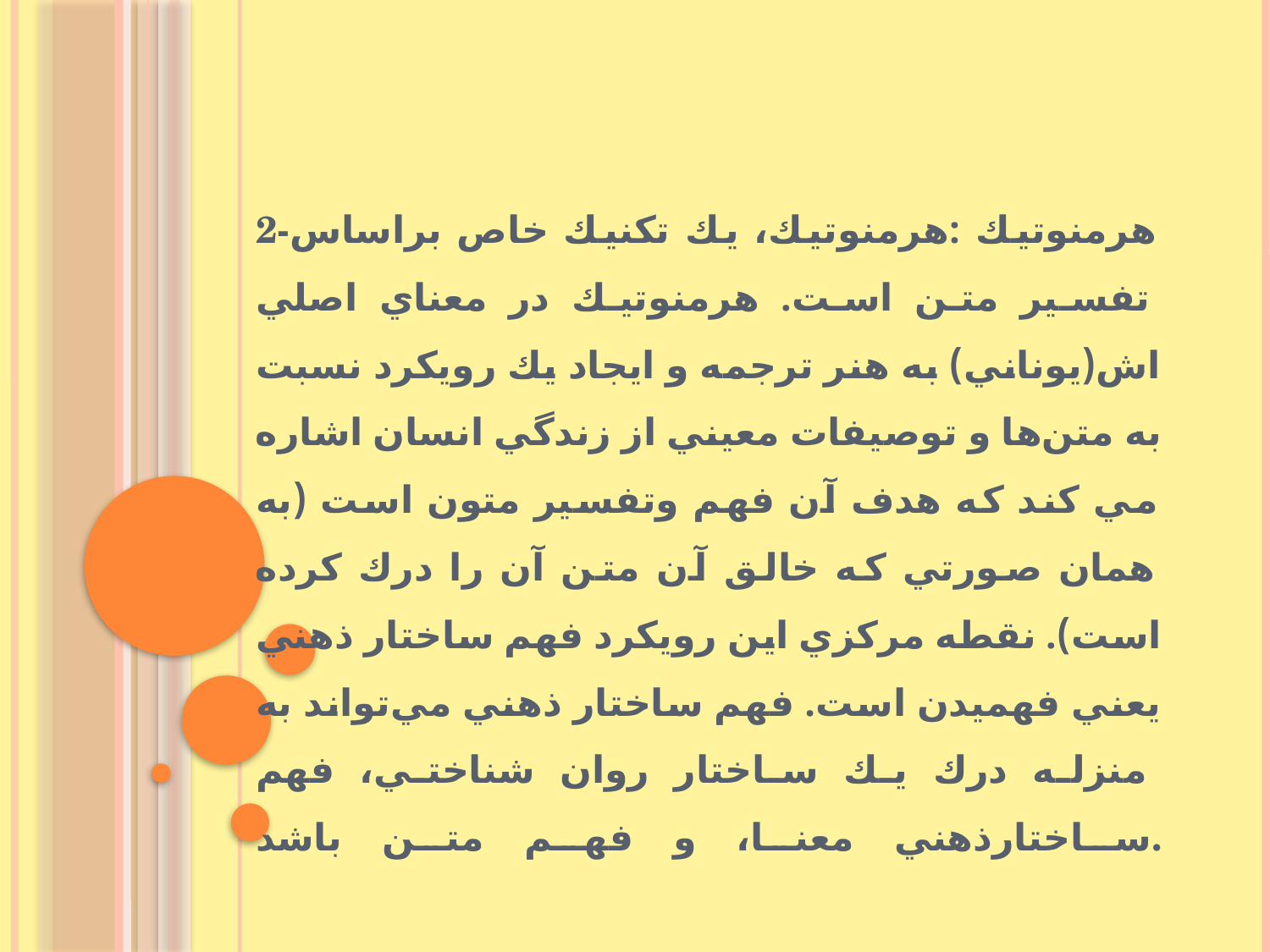

# 2-هرمنوتيك :هرمنوتيك، يك تكنيك خاص براساس تفسير متن است. هرمنوتيك در معناي اصلي اش(يوناني) به هنر ترجمه و ايجاد يك رويكرد نسبت به متن‌ها و توصيفات معيني از زندگي انسان اشاره مي كند كه هدف آن فهم وتفسير متون است (به همان صورتي كه خالق آن متن آن را درك كرده است). نقطه مركزي اين رويكرد فهم ساختار ذهني يعني فهميدن است. فهم ساختار ذهني مي‌تواند به منزله درك يك ساختار روان شناختي، فهم ساختارذهني معنا، و فهم متن باشد.